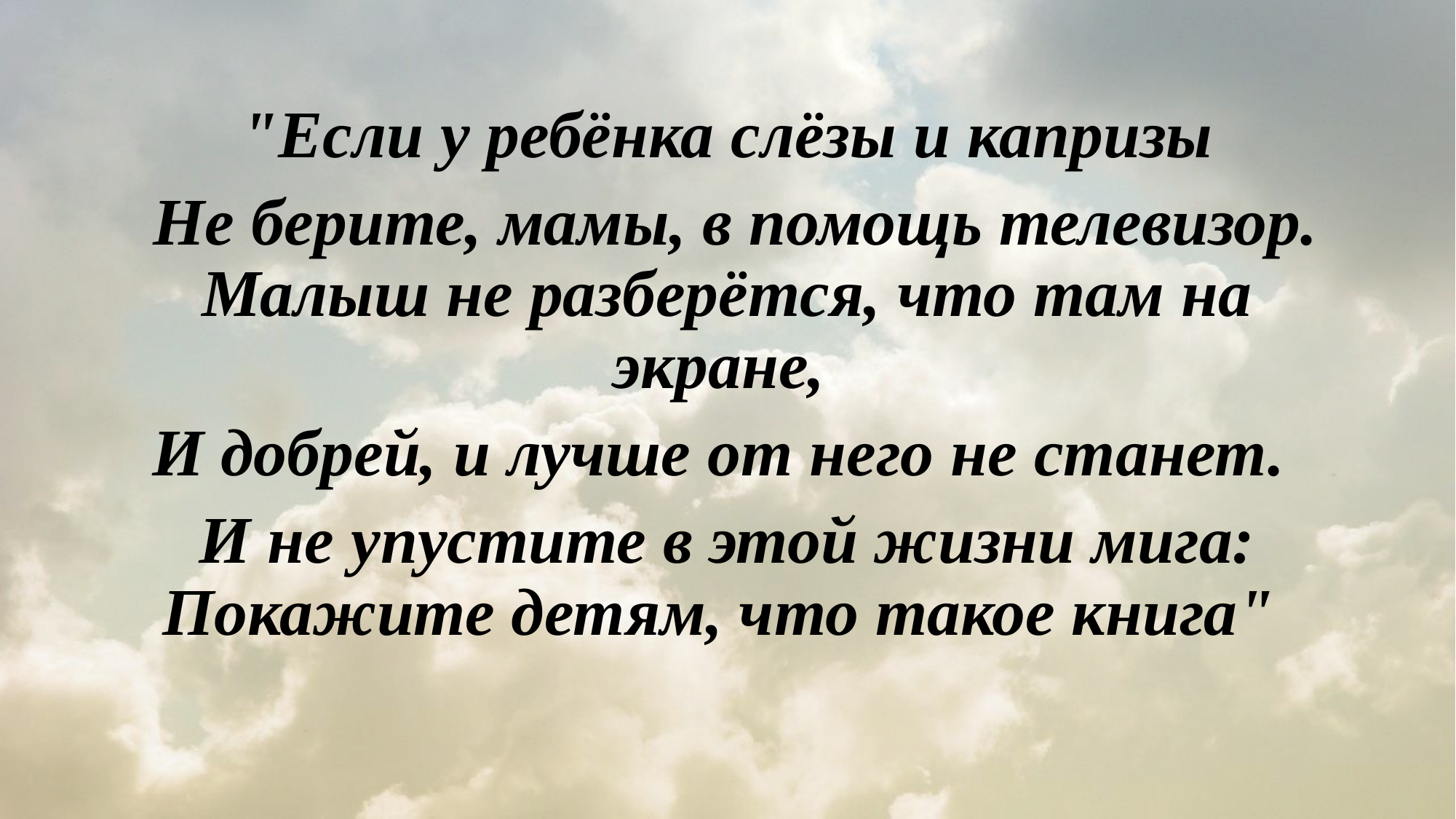

#
"Если у ребёнка слёзы и капризы
 Не берите, мамы, в помощь телевизор. Малыш не разберётся, что там на экране,
И добрей, и лучше от него не станет.
И не упустите в этой жизни мига: Покажите детям, что такое книга"